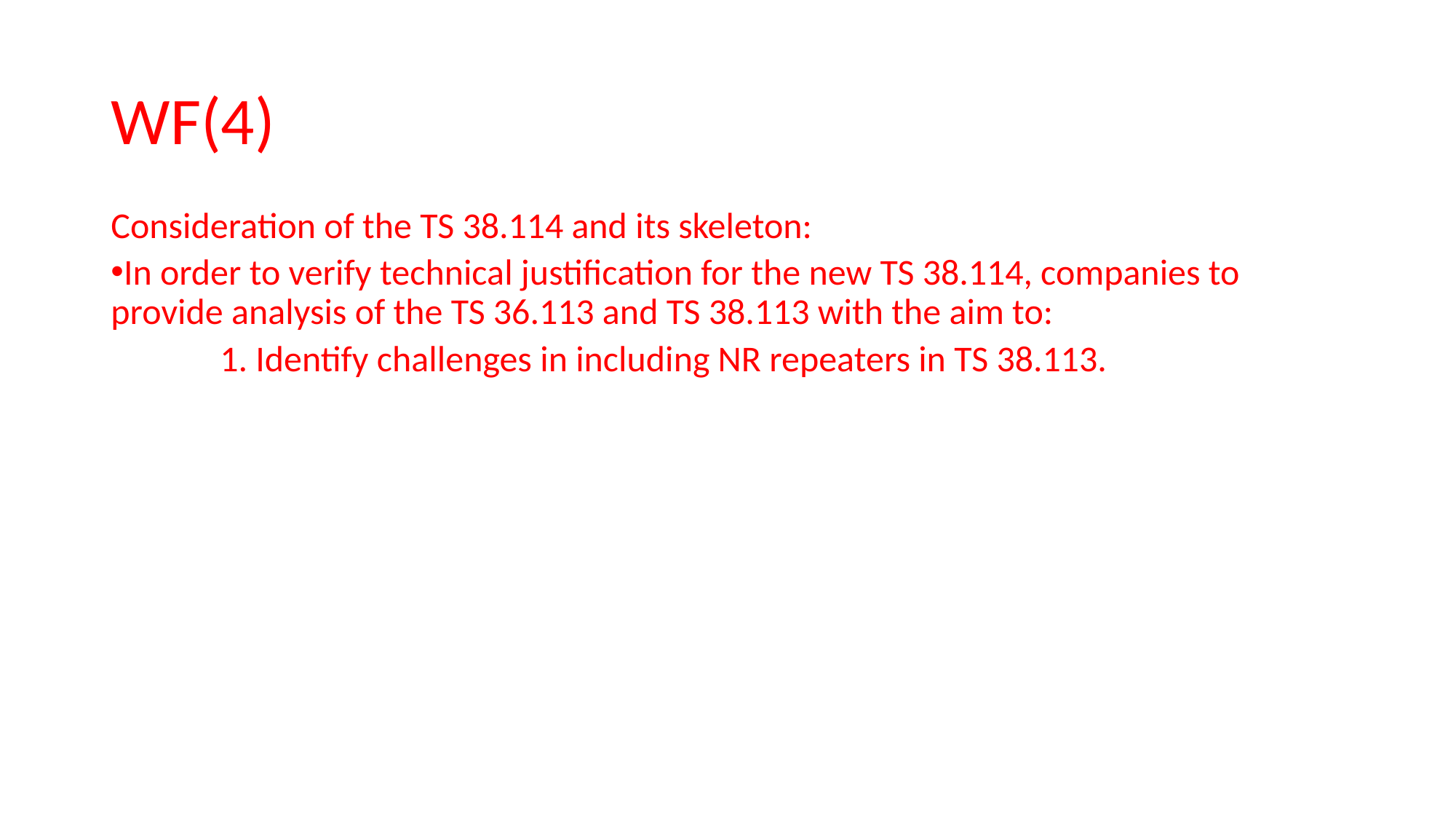

# WF(4)
Consideration of the TS 38.114 and its skeleton:
In order to verify technical justification for the new TS 38.114, companies to provide analysis of the TS 36.113 and TS 38.113 with the aim to:
	1. Identify challenges in including NR repeaters in TS 38.113.